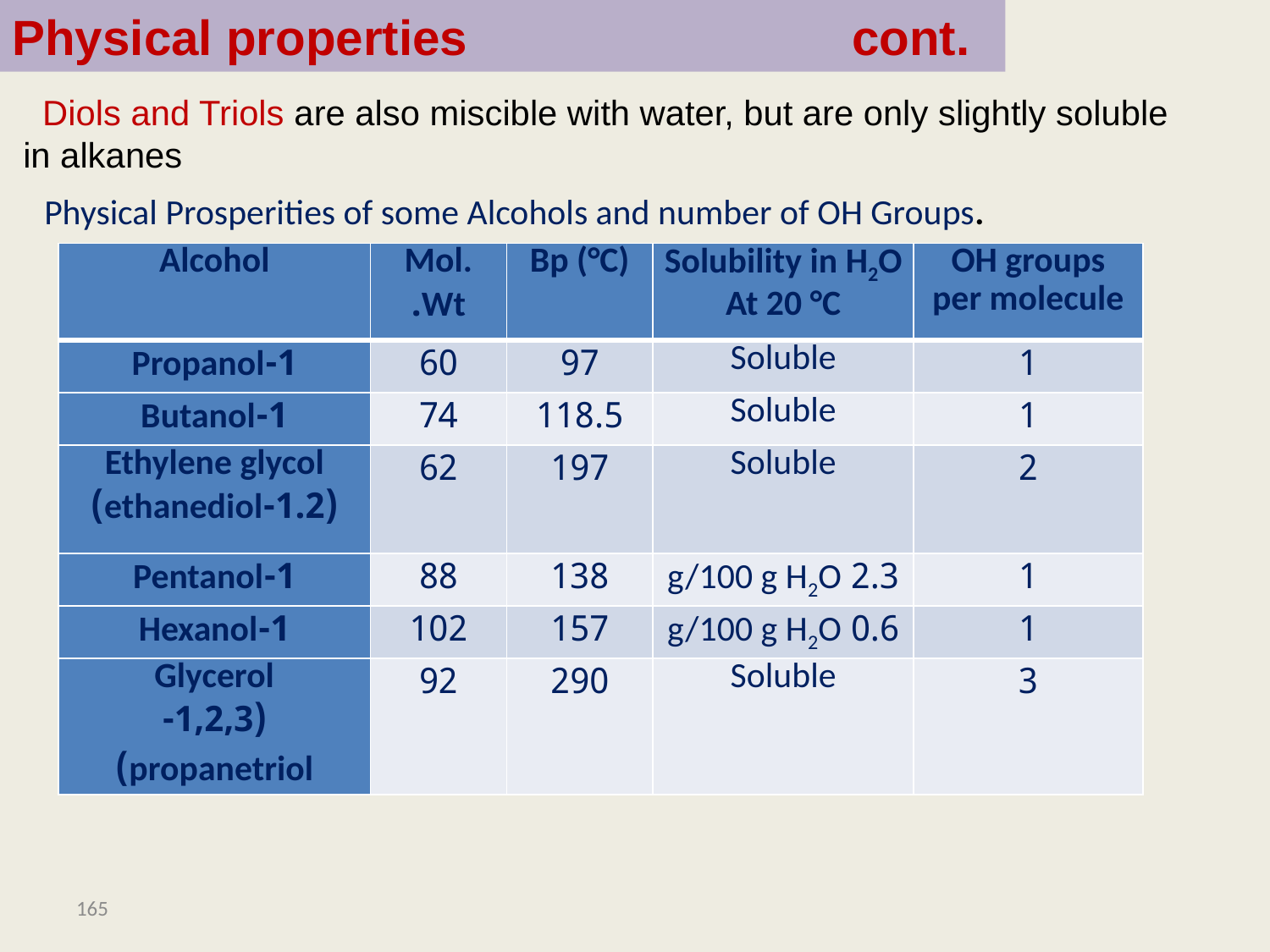

Physical properties                            cont.
  Diols and Triols are also miscible with water, but are only slightly soluble in alkanes
Physical Prosperities of some Alcohols and number of OH Groups.
| Alcohol | Mol. Wt. | Bp (°C) | Solubility in H2O At 20 °C | OH groups per molecule |
| --- | --- | --- | --- | --- |
| 1-Propanol | 60 | 97 | Soluble | 1 |
| 1-Butanol | 74 | 118.5 | Soluble | 1 |
| Ethylene glycol (1.2-ethanediol) | 62 | 197 | Soluble | 2 |
| 1-Pentanol | 88 | 138 | 2.3 g/100 g H2O | 1 |
| 1-Hexanol | 102 | 157 | 0.6 g/100 g H2O | 1 |
| Glycerol (1,2,3-propanetriol) | 92 | 290 | Soluble | 3 |
165